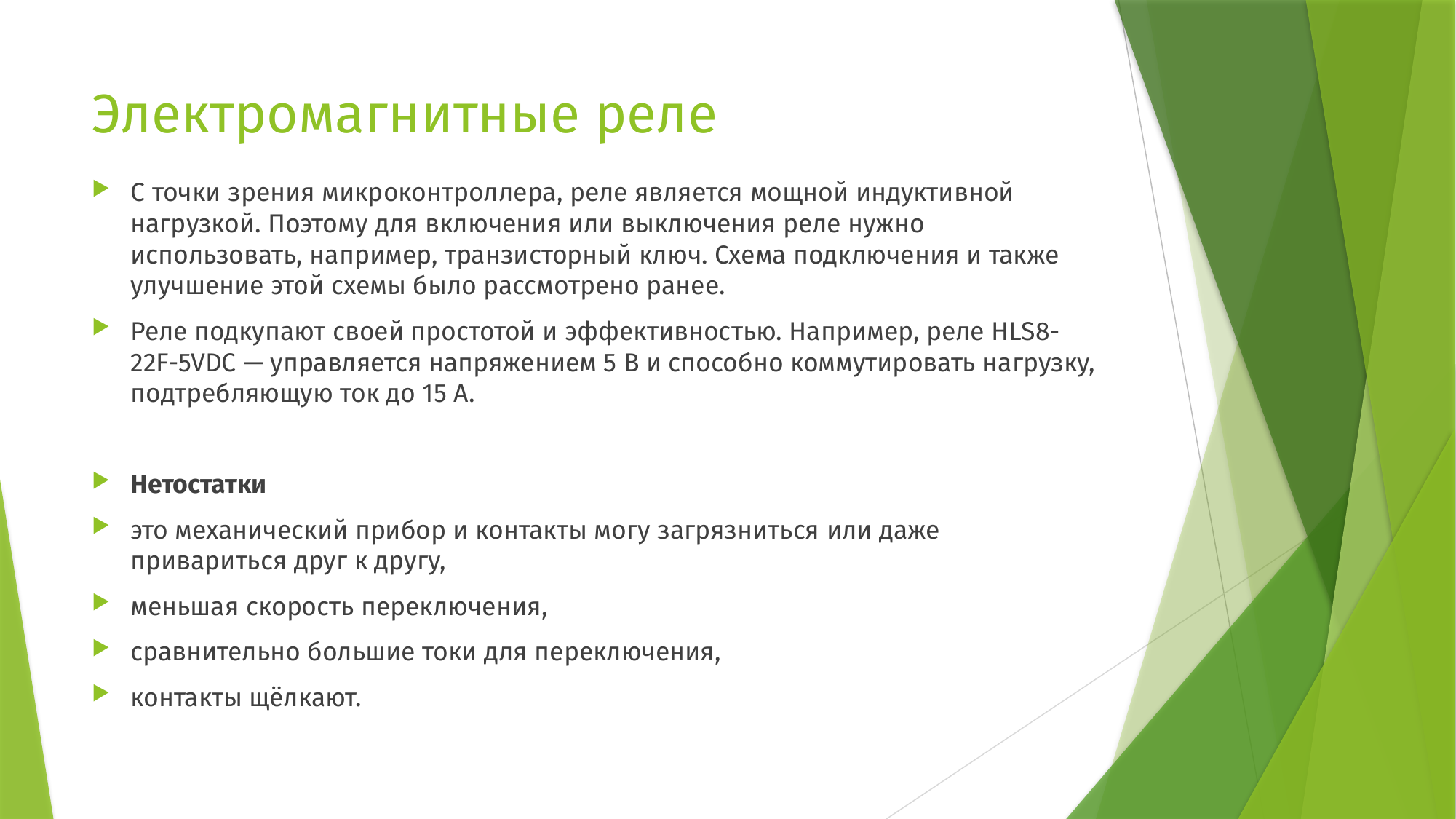

# Электромагнитные реле
С точки зрения микроконтроллера, реле является мощной индуктивной нагрузкой. Поэтому для включения или выключения реле нужно использовать, например, транзисторный ключ. Схема подключения и также улучшение этой схемы было рассмотрено ранее.
Реле подкупают своей простотой и эффективностью. Например, реле HLS8-22F-5VDC — управляется напряжением 5 В и способно коммутировать нагрузку, подтребляющую ток до 15 А.

Нетостатки
это механический прибор и контакты могу загрязниться или даже привариться друг к другу,
меньшая скорость переключения,
сравнительно большие токи для переключения,
контакты щёлкают.